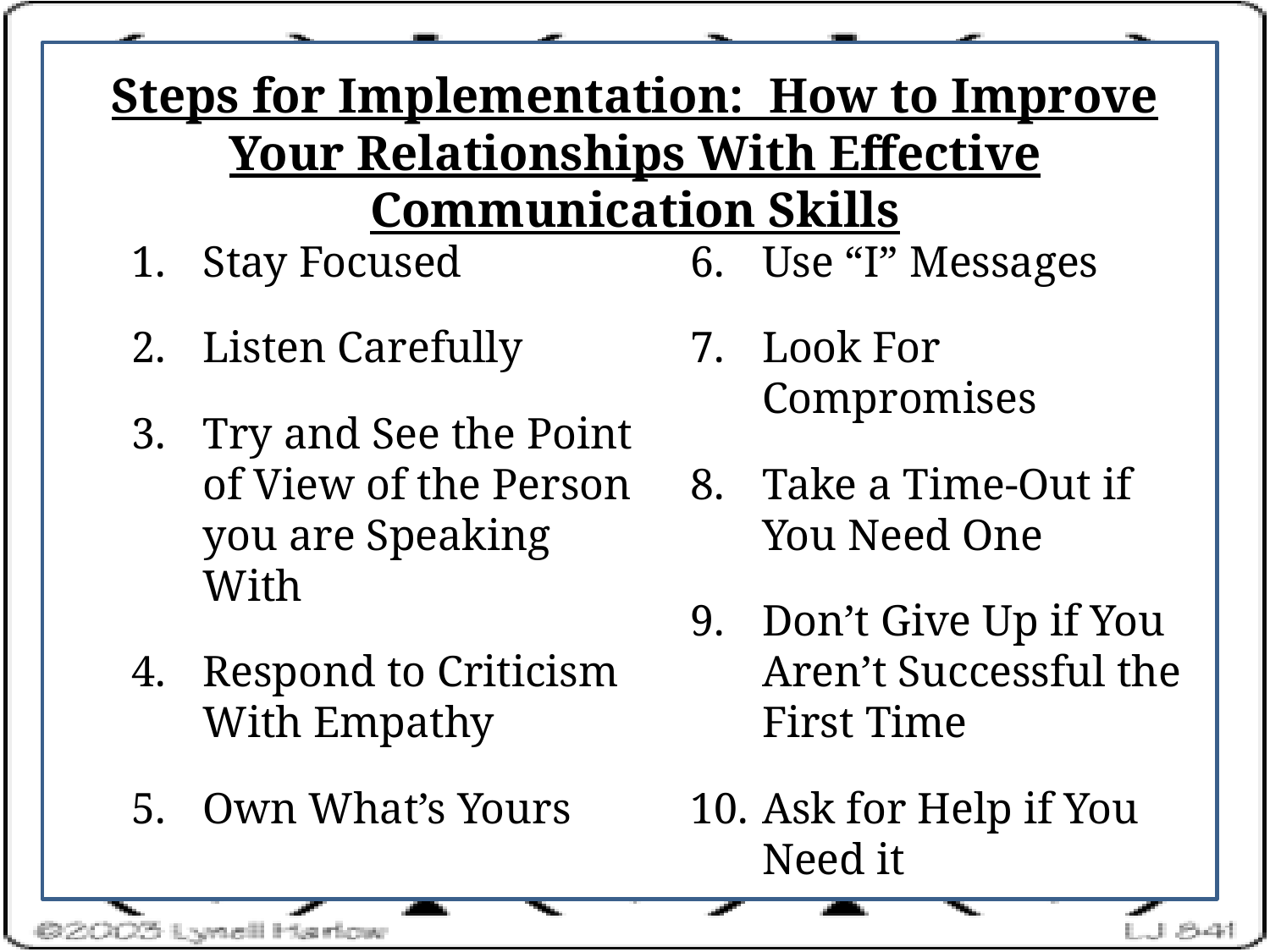

# Steps for Implementation:  How to Improve Your Relationships With Effective Communication Skills
Stay Focused
Listen Carefully
Try and See the Point of View of the Person you are Speaking With
Respond to Criticism With Empathy
Own What’s Yours

Use “I” Messages
Look For Compromises
Take a Time-Out if You Need One
Don’t Give Up if You Aren’t Successful the First Time
Ask for Help if You Need it